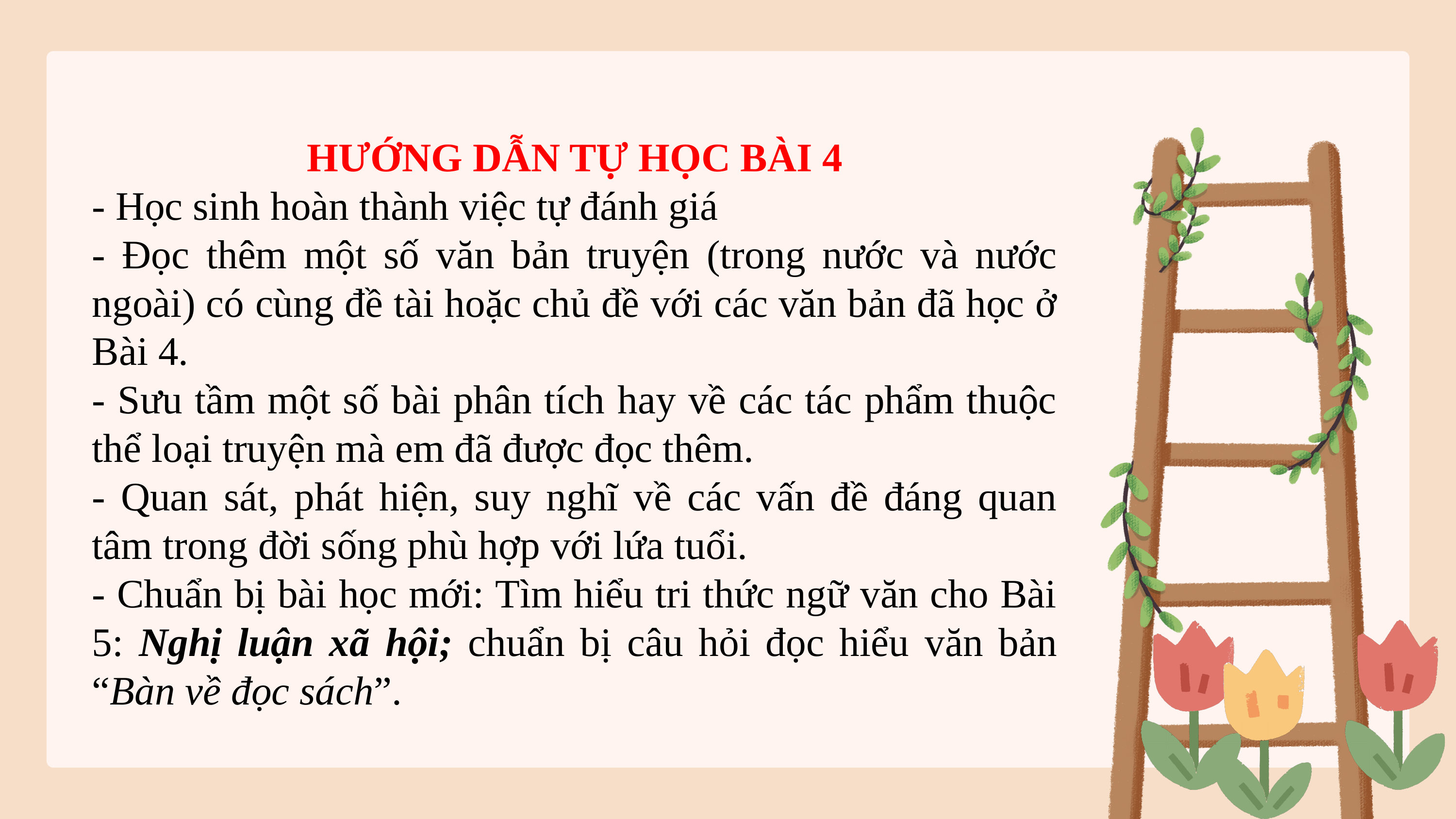

HƯỚNG DẪN TỰ HỌC BÀI 4
- Học sinh hoàn thành việc tự đánh giá
- Đọc thêm một số văn bản truyện (trong nước và nước ngoài) có cùng đề tài hoặc chủ đề với các văn bản đã học ở Bài 4.
- Sưu tầm một số bài phân tích hay về các tác phẩm thuộc thể loại truyện mà em đã được đọc thêm.
- Quan sát, phát hiện, suy nghĩ về các vấn đề đáng quan tâm trong đời sống phù hợp với lứa tuổi.
- Chuẩn bị bài học mới: Tìm hiểu tri thức ngữ văn cho Bài 5: Nghị luận xã hội; chuẩn bị câu hỏi đọc hiểu văn bản “Bàn về đọc sách”.